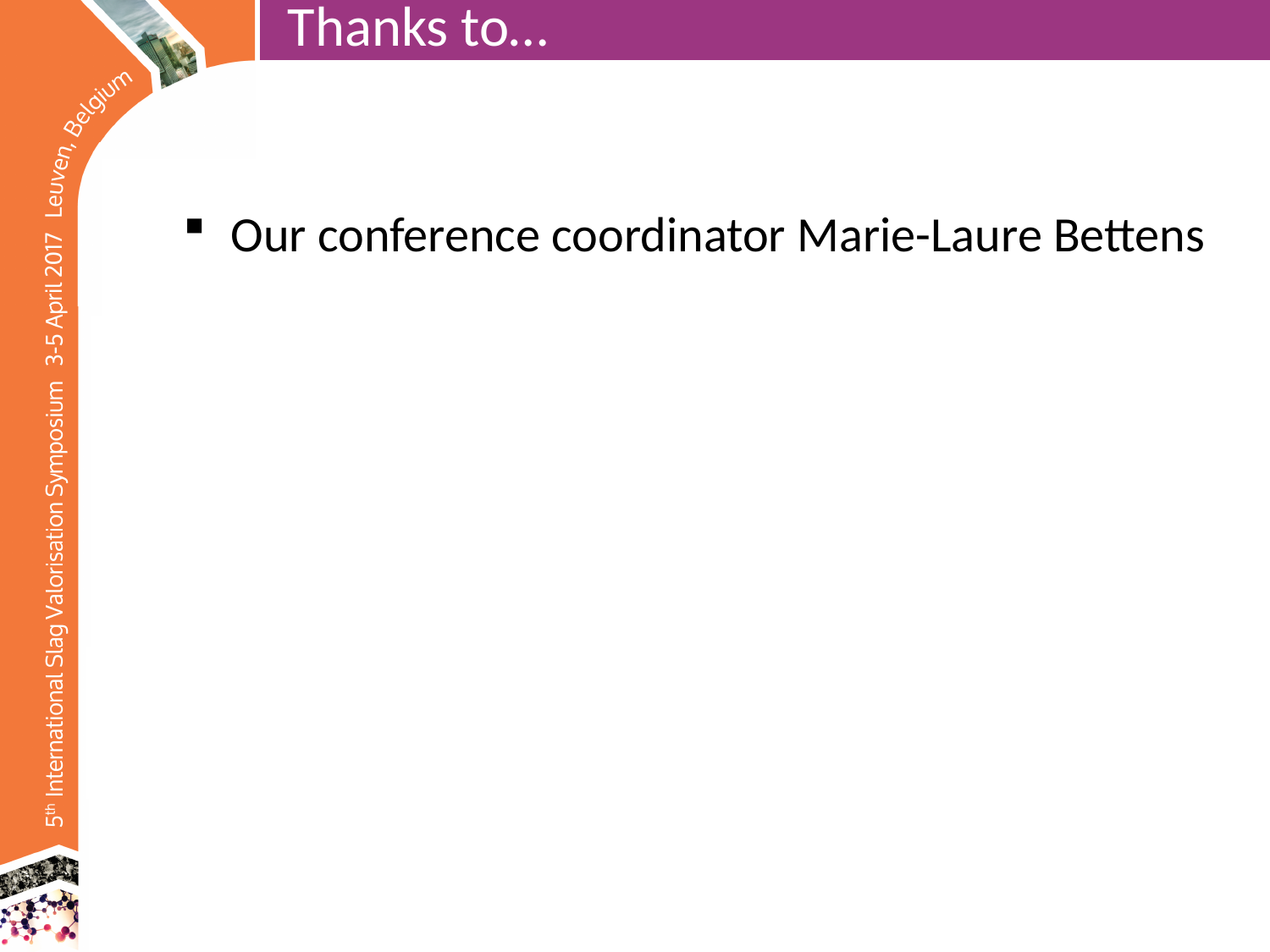

# Thanks to…
Our conference coordinator Marie-Laure Bettens